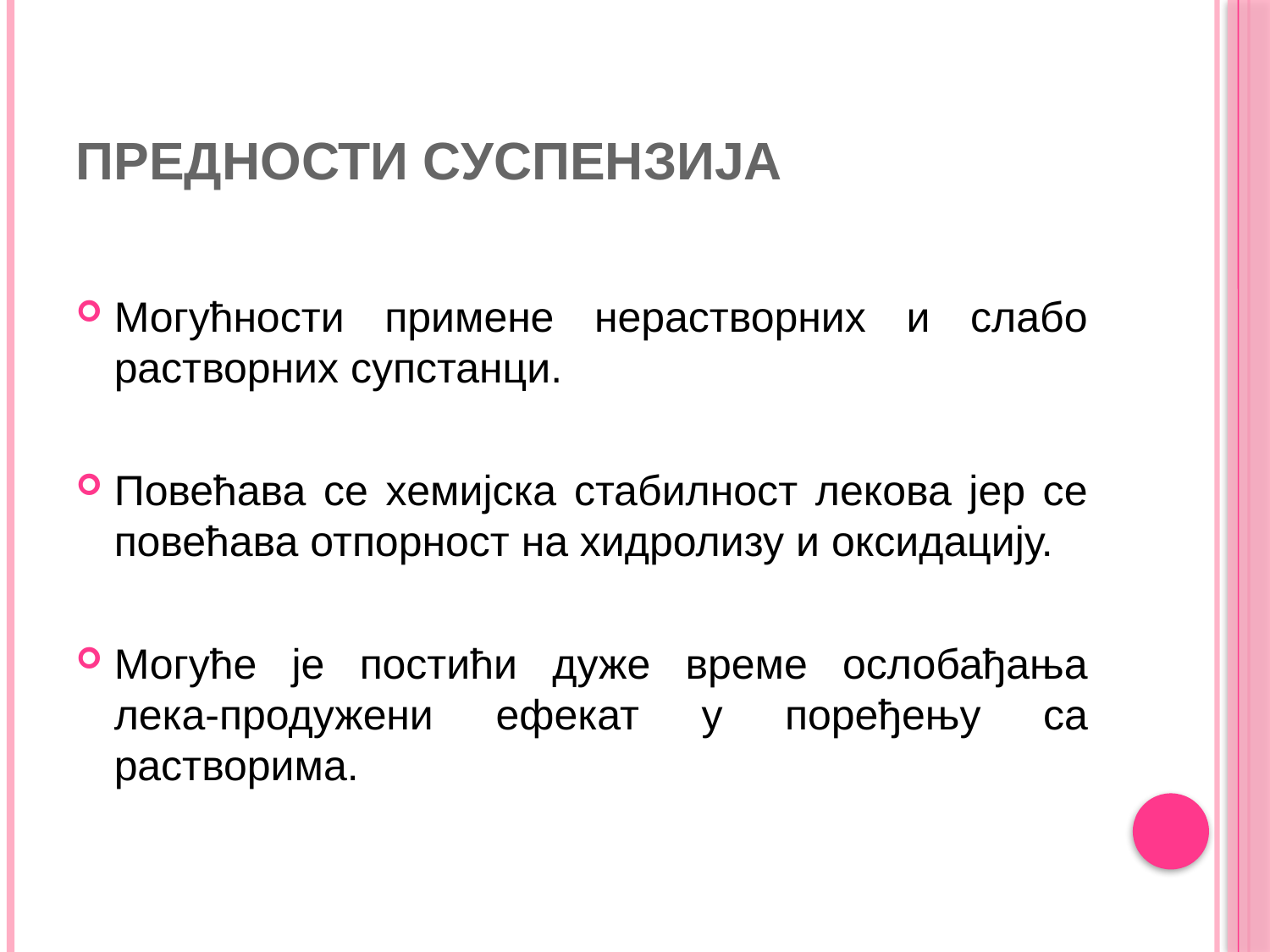

# Предности суспензија

Могућности примене нерастворних и слабо растворних супстанци.

Повећава се хемијска стабилност лекова јер се повећава отпорност на хидролизу и оксидацију.

Могуће је постићи дуже време ослобађања лека-продужени ефекат у поређењу са растворима.